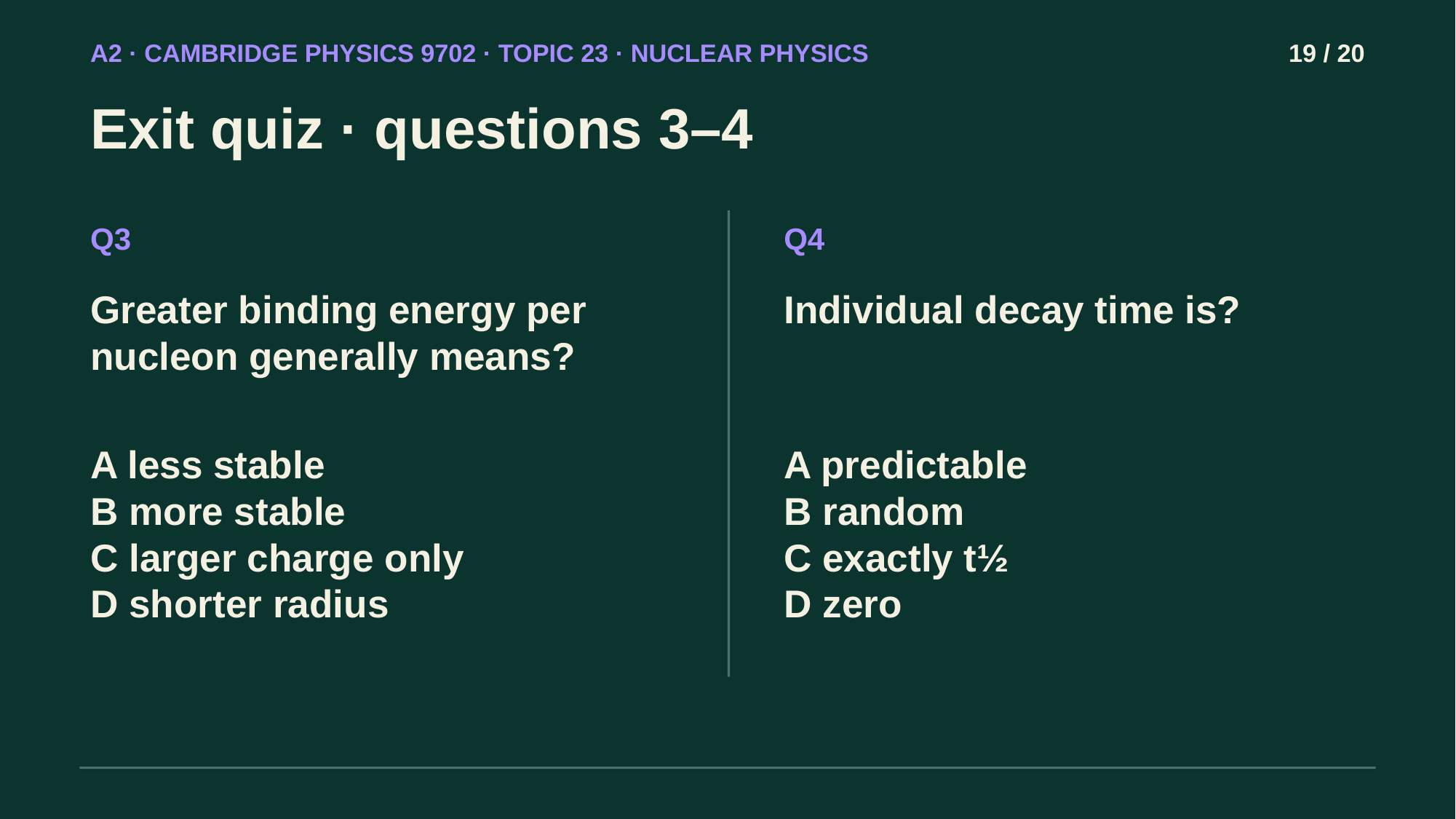

A2 · CAMBRIDGE PHYSICS 9702 · TOPIC 23 · NUCLEAR PHYSICS
19 / 20
Exit quiz · questions 3–4

Q3
Q4
Greater binding energy per nucleon generally means?
Individual decay time is?
A less stable
B more stable
C larger charge only
D shorter radius
A predictable
B random
C exactly t½
D zero